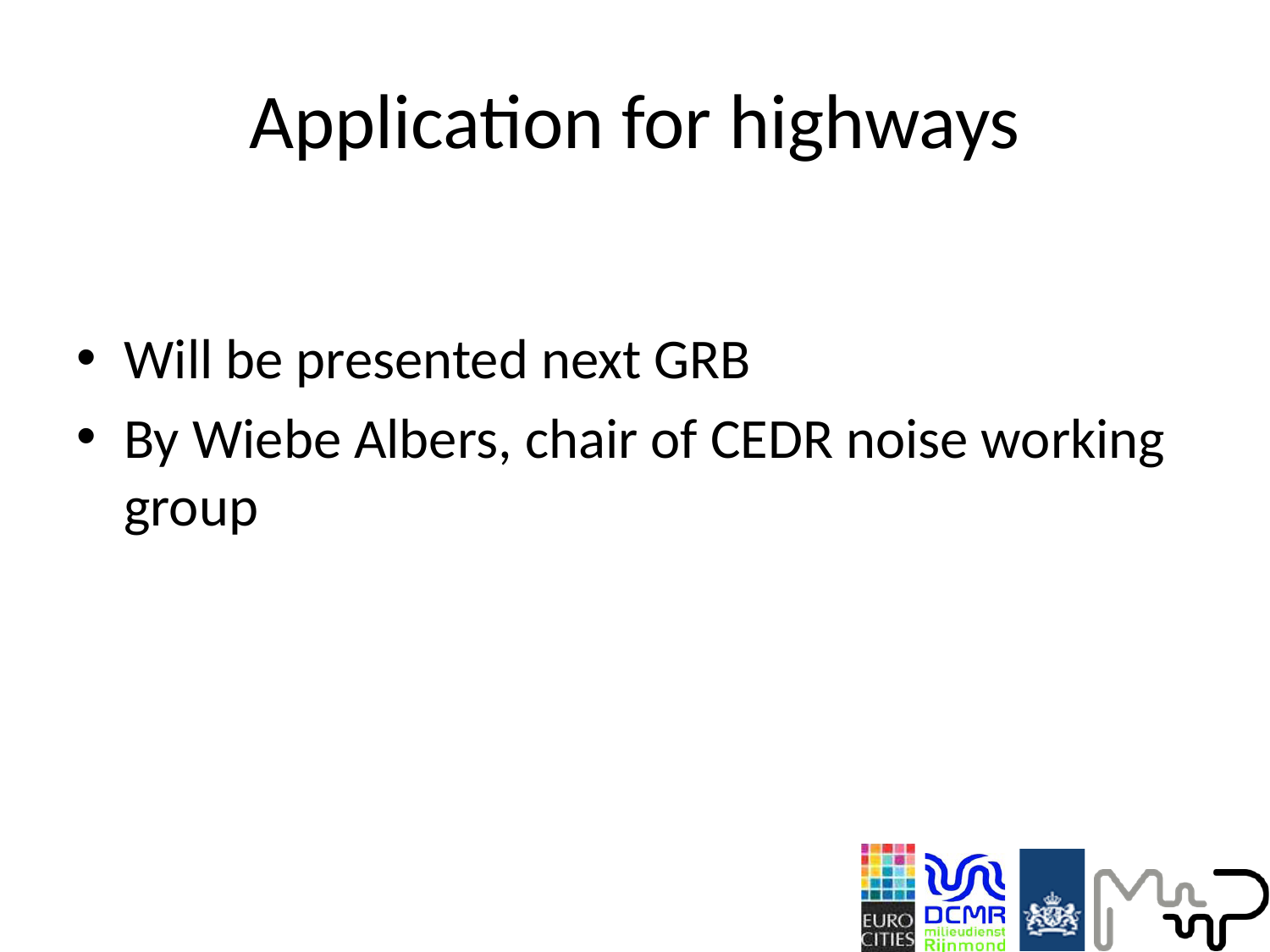

# Application for highways
Will be presented next GRB
By Wiebe Albers, chair of CEDR noise working group